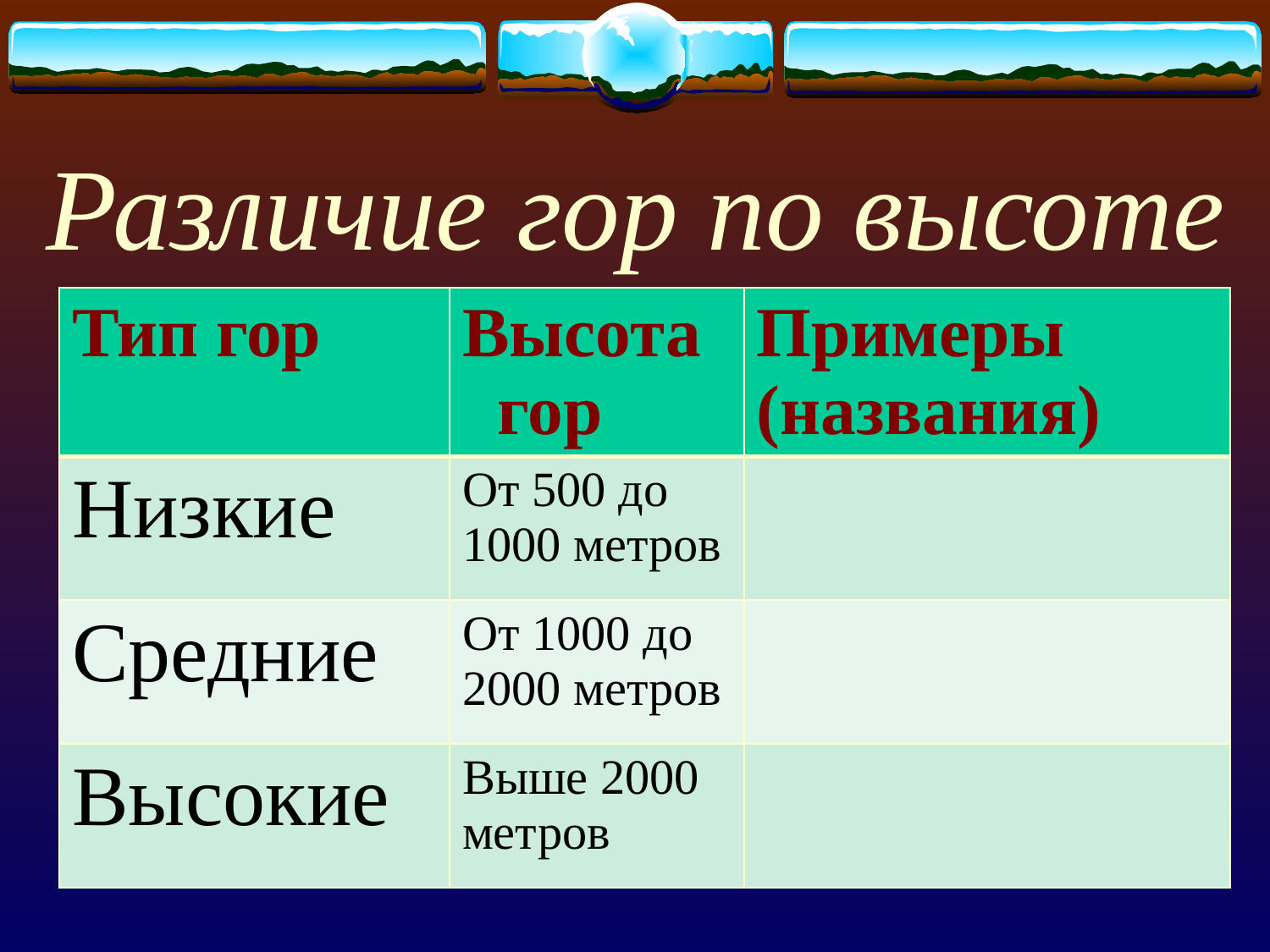

# Различие гор по высоте
| Тип гор | Высота гор | Примеры (названия) |
| --- | --- | --- |
| Низкие | От 500 до 1000 метров |  |
| Средние | От 1000 до 2000 метров |  |
| Высокие | Выше 2000 метров |  |